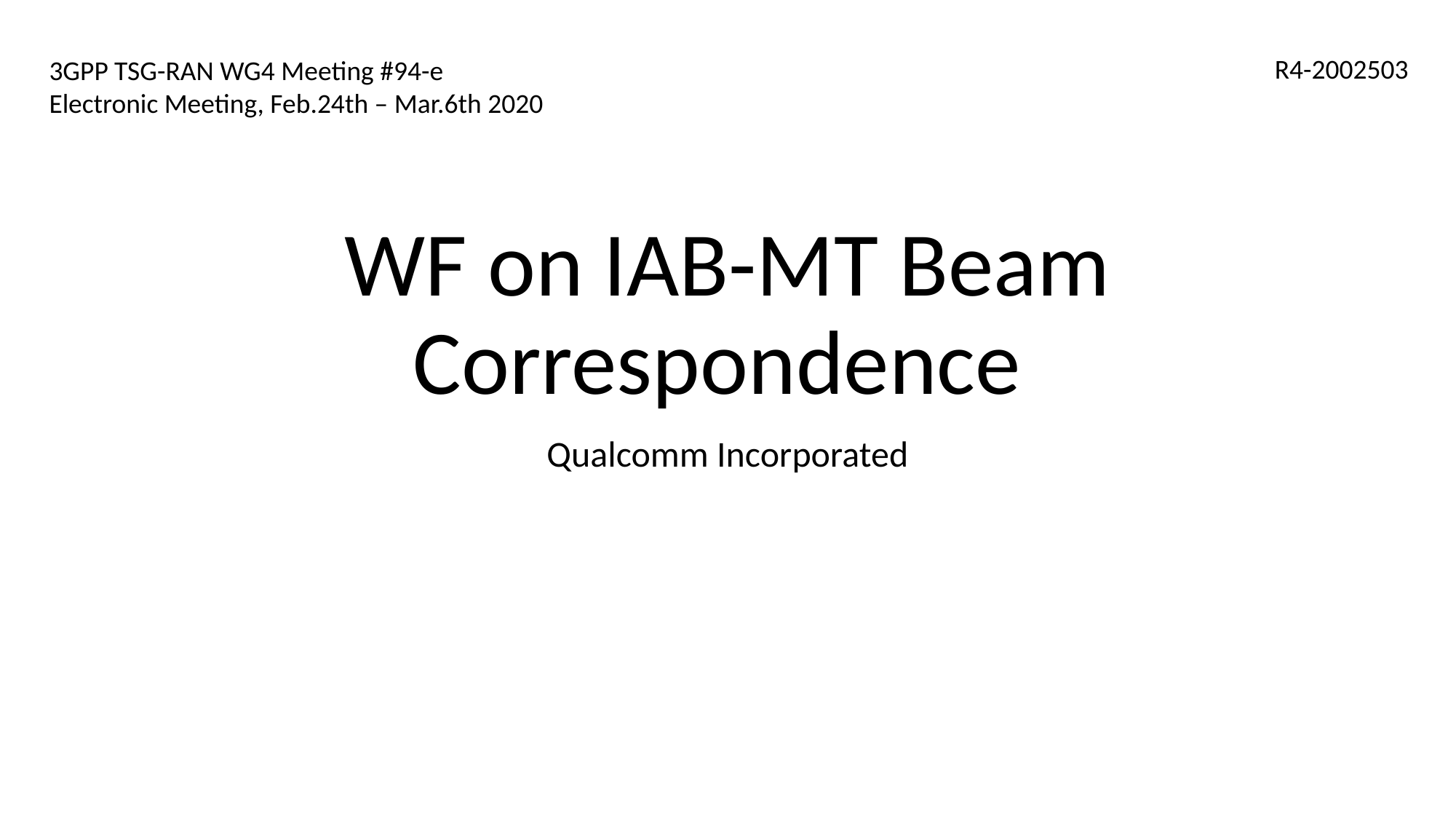

R4-2002503
3GPP TSG-RAN WG4 Meeting #94-e
Electronic Meeting, Feb.24th – Mar.6th 2020
# WF on IAB-MT Beam Correspondence
Qualcomm Incorporated